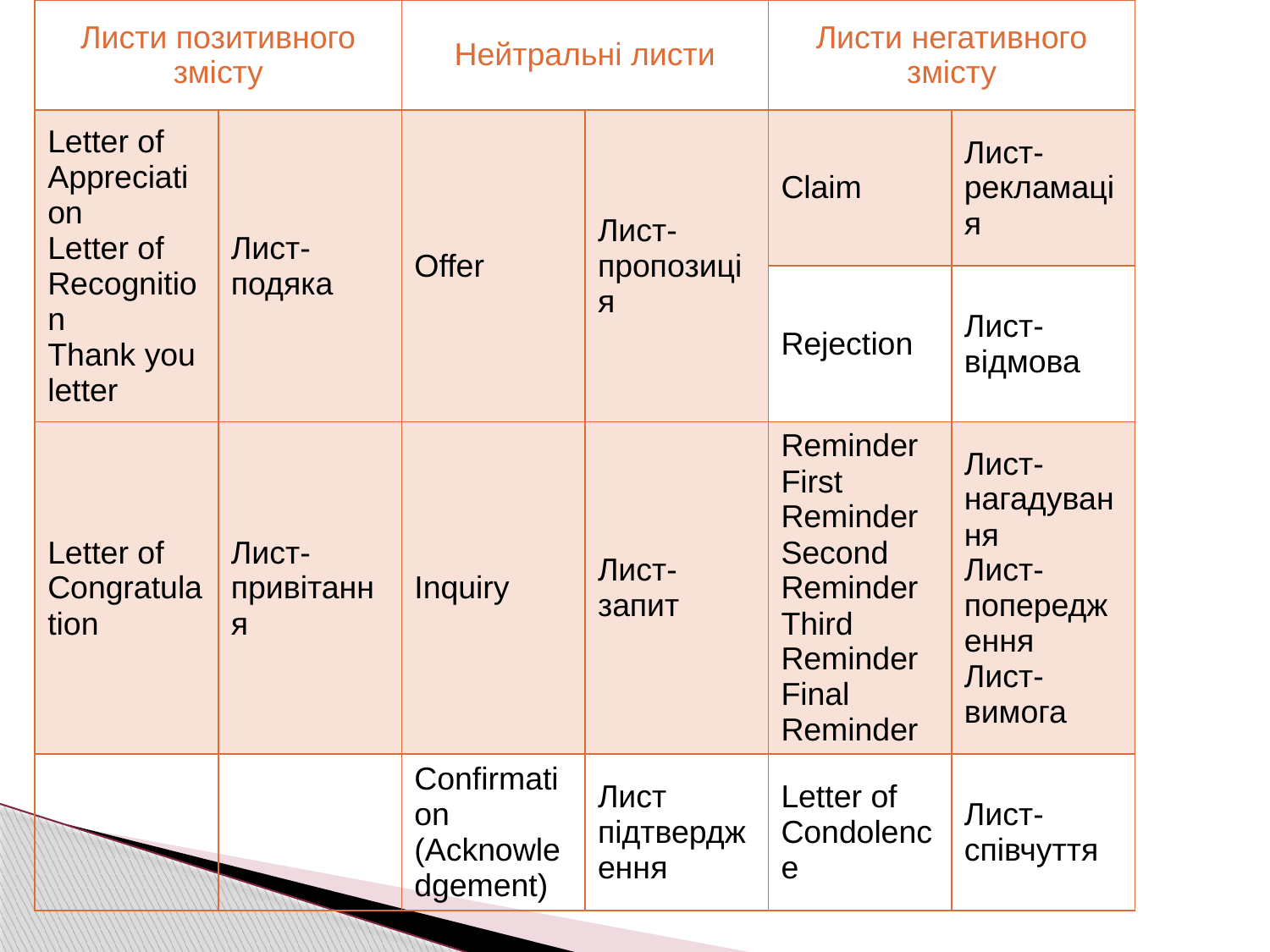

| Листи позитивного змісту |  | Нейтральні листи |  | Листи негативного змісту |  |
| --- | --- | --- | --- | --- | --- |
| Letter of Appreciation Letter of Recognition Thank you letter | Лист-подяка | Offer | Лист-пропозиція | Claim | Лист-рекламація |
|  |  |  |  | Rejection | Лист-відмова |
| Letter of Congratulation | Лист-привітання | Inquiry | Лист-запит | Reminder First Reminder Second Reminder Third Reminder Final Reminder | Лист-нагадування Лист-попередження Лист-вимога |
|  |  | Confirmation (Acknowledgement) | Лист підтвердження | Letter of Condolence | Лист-співчуття |